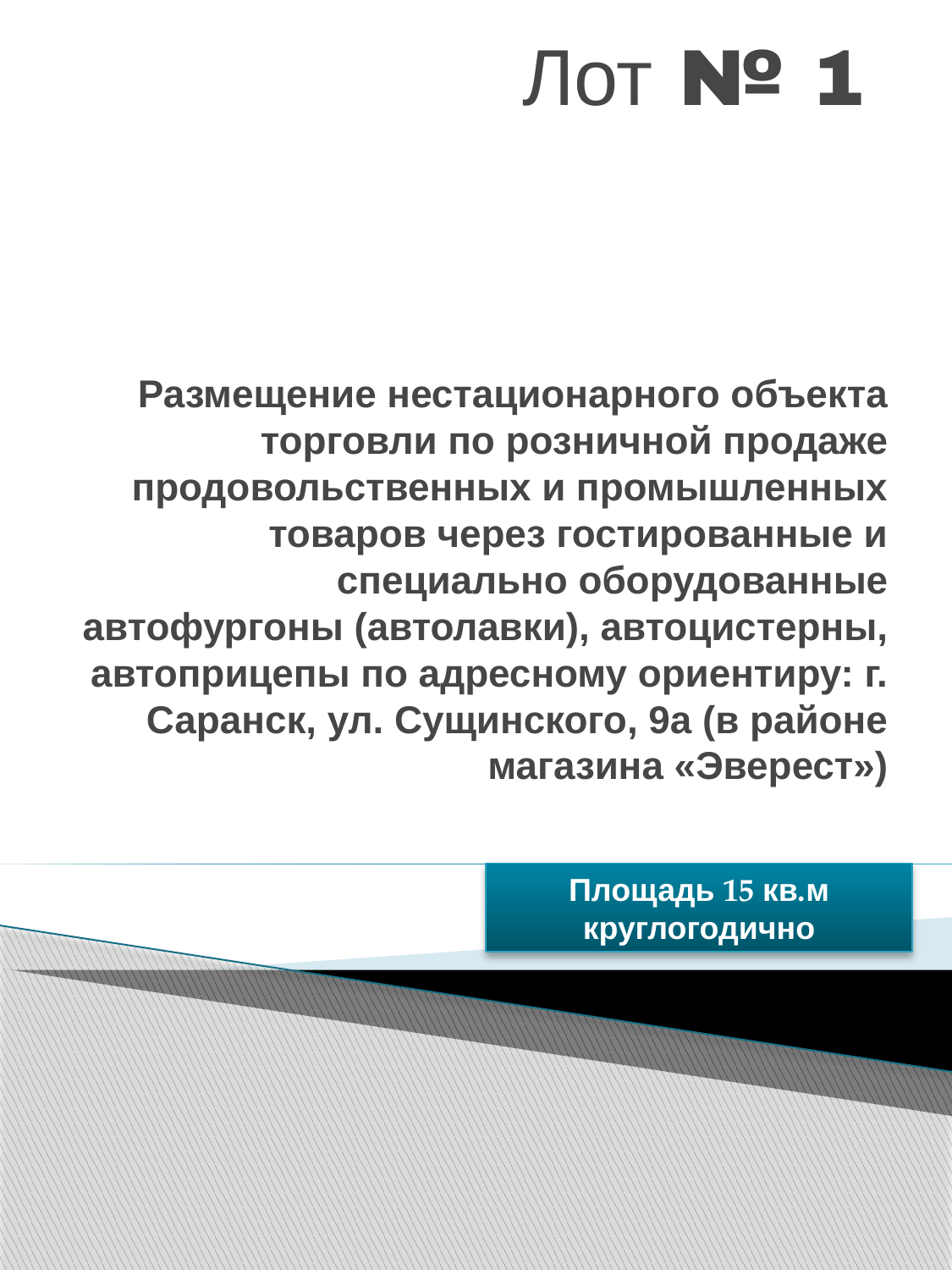

Лот № 1

# Размещение нестационарного объекта торговли по розничной продаже продовольственных и промышленных товаров через гостированные и специально оборудованные автофургоны (автолавки), автоцистерны, автоприцепы по адресному ориентиру: г. Саранск, ул. Сущинского, 9а (в районе магазина «Эверест»)
Площадь 15 кв.м
круглогодично